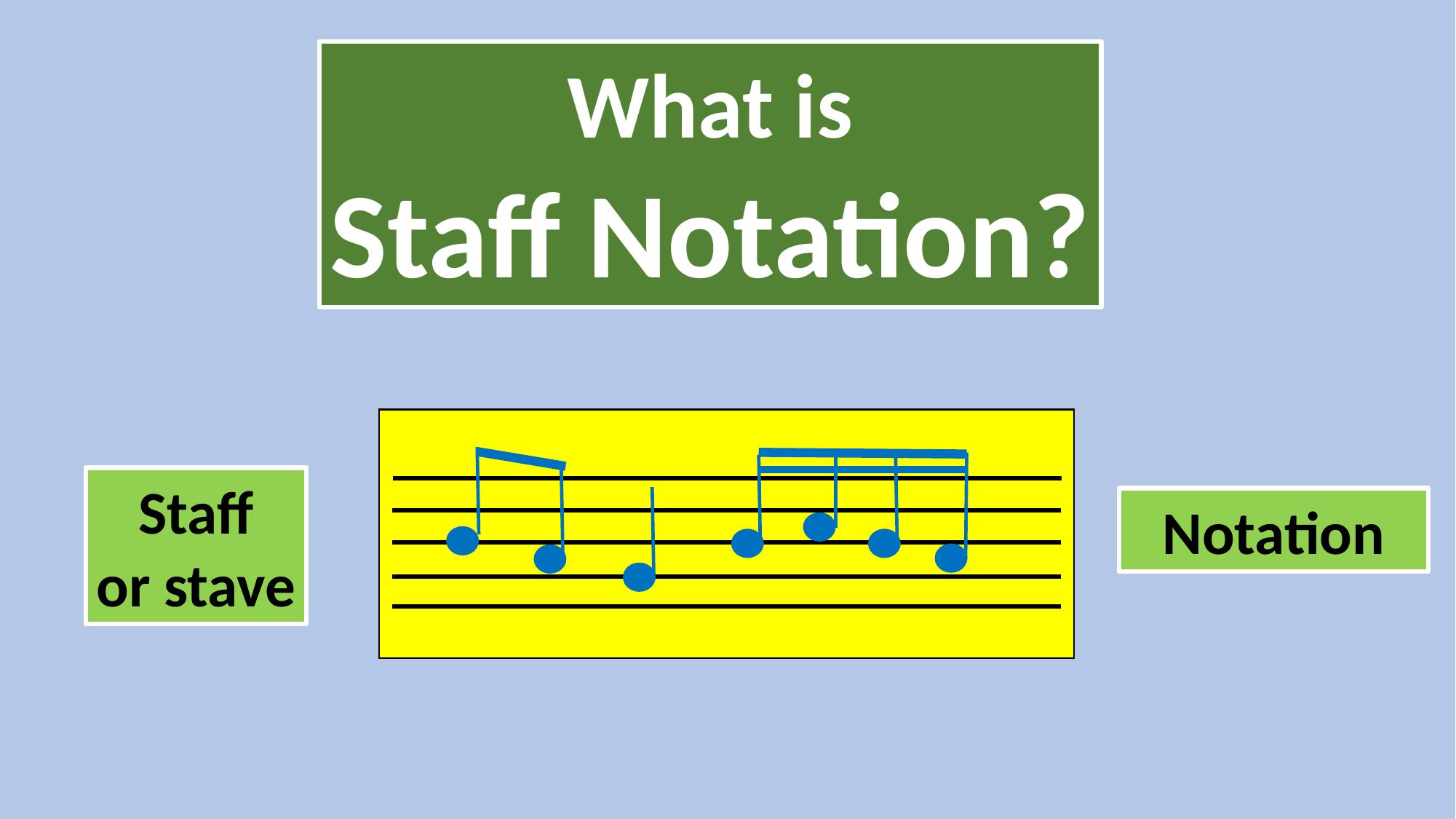

What is
Staff Notation?

Staff
or stave
Notation